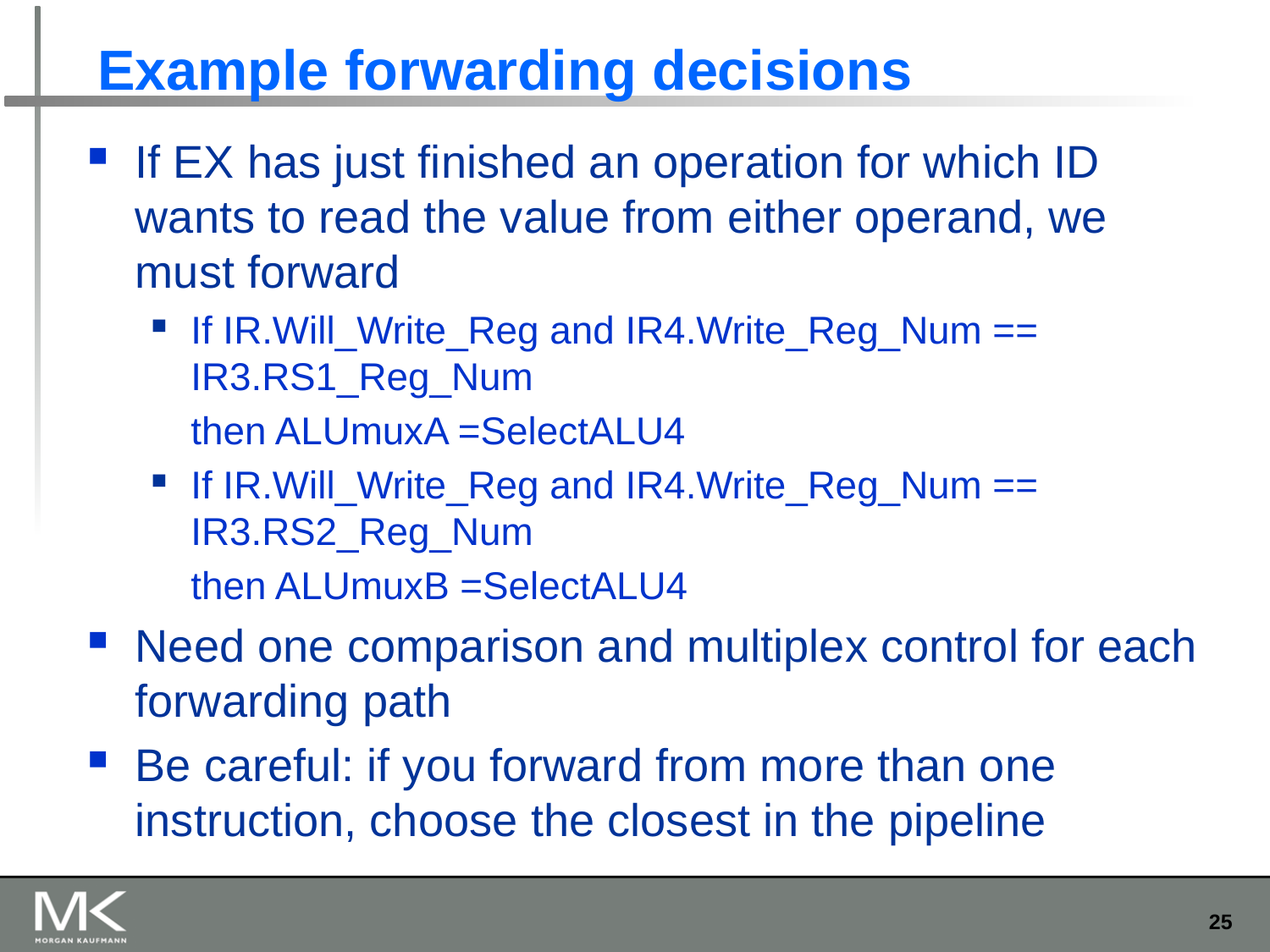

# Example forwarding decisions
If EX has just finished an operation for which ID wants to read the value from either operand, we must forward
If IR.Will_Write_Reg and IR4.Write_Reg_Num == IR3.RS1_Reg_Num
	then ALUmuxA =SelectALU4
If IR.Will_Write_Reg and IR4.Write_Reg_Num == IR3.RS2_Reg_Num
	then ALUmuxB =SelectALU4
Need one comparison and multiplex control for each forwarding path
Be careful: if you forward from more than one instruction, choose the closest in the pipeline